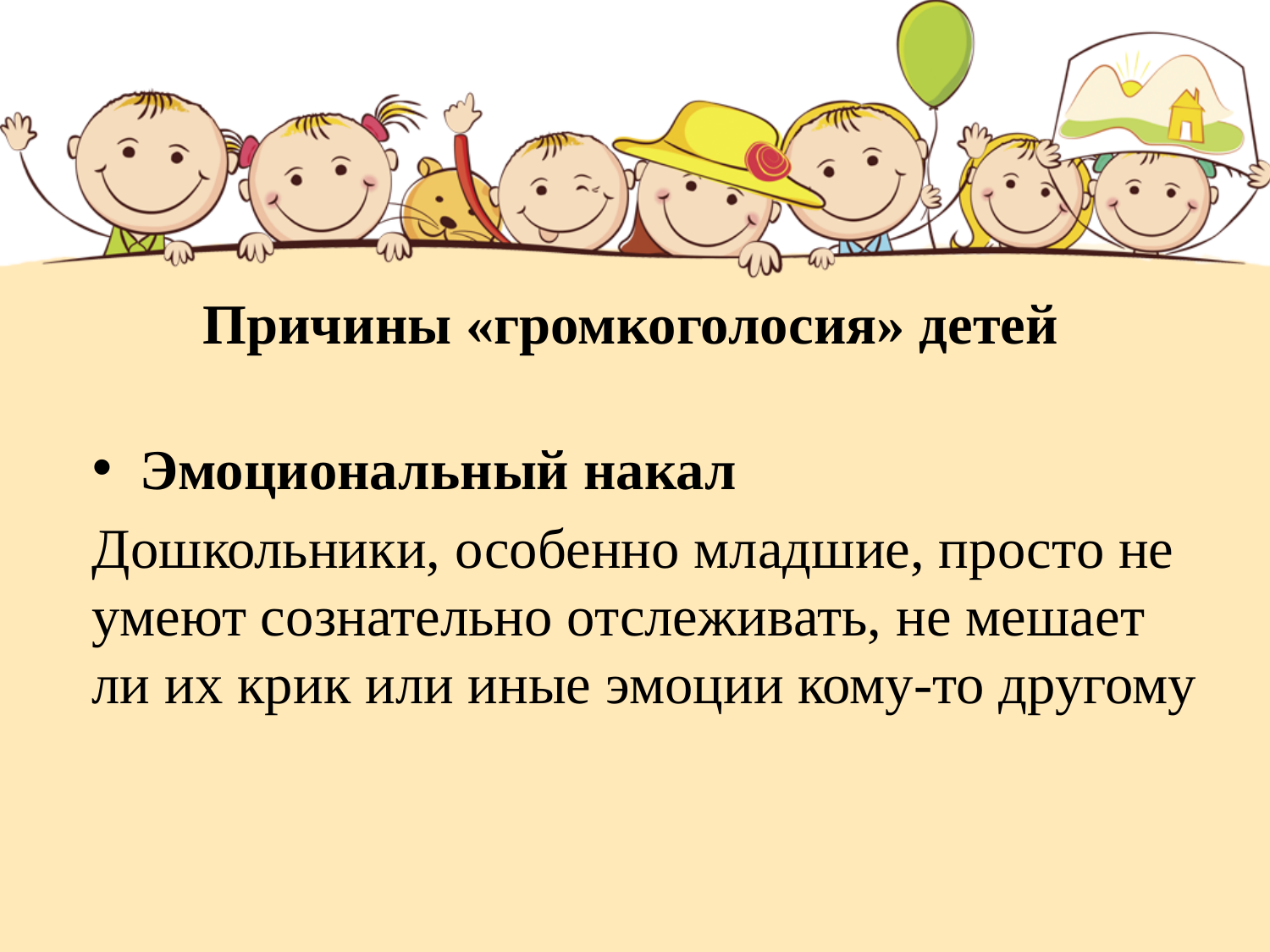

# Причины «громкоголосия» детей
Эмоциональный накал
Дошкольники, особенно младшие, просто не умеют сознательно отслеживать, не мешает ли их крик или иные эмоции кому-то другому